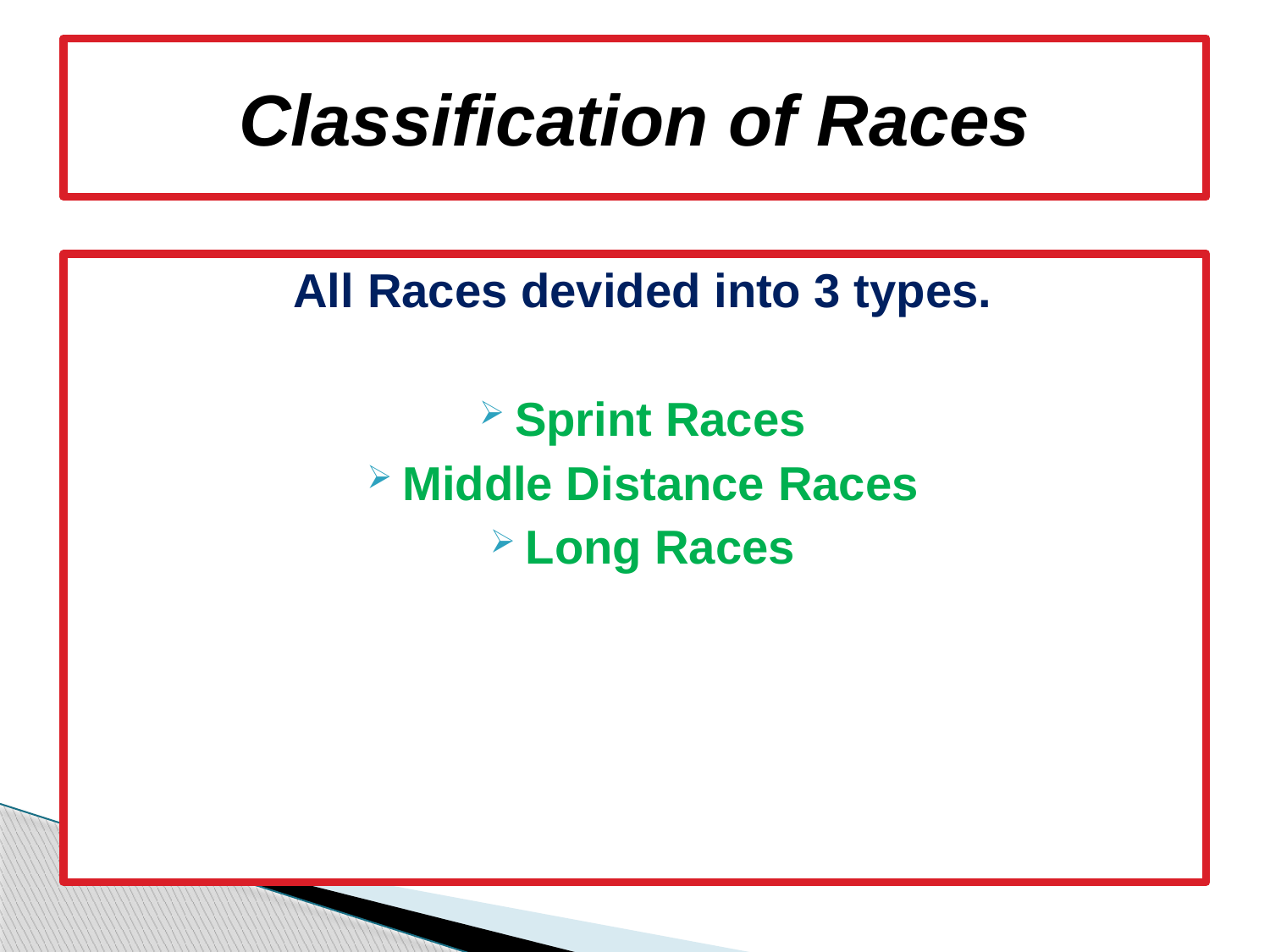

# Classification of Races
All Races devided into 3 types.

Sprint Races
Middle Distance Races
Long Races